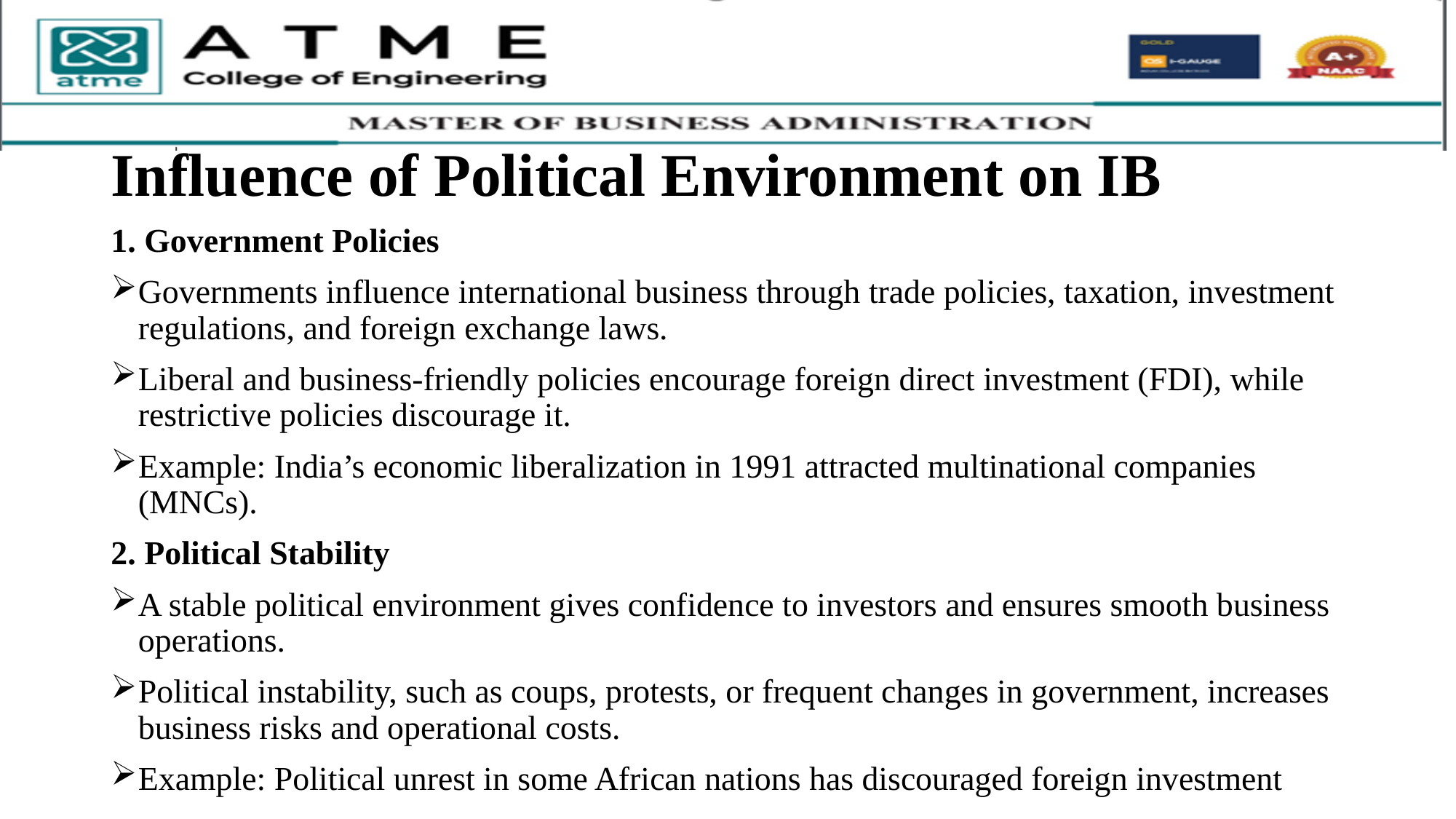

# Influence of Political Environment on IB
1. Government Policies
Governments influence international business through trade policies, taxation, investment regulations, and foreign exchange laws.
Liberal and business-friendly policies encourage foreign direct investment (FDI), while restrictive policies discourage it.
Example: India’s economic liberalization in 1991 attracted multinational companies (MNCs).
2. Political Stability
A stable political environment gives confidence to investors and ensures smooth business operations.
Political instability, such as coups, protests, or frequent changes in government, increases business risks and operational costs.
Example: Political unrest in some African nations has discouraged foreign investment